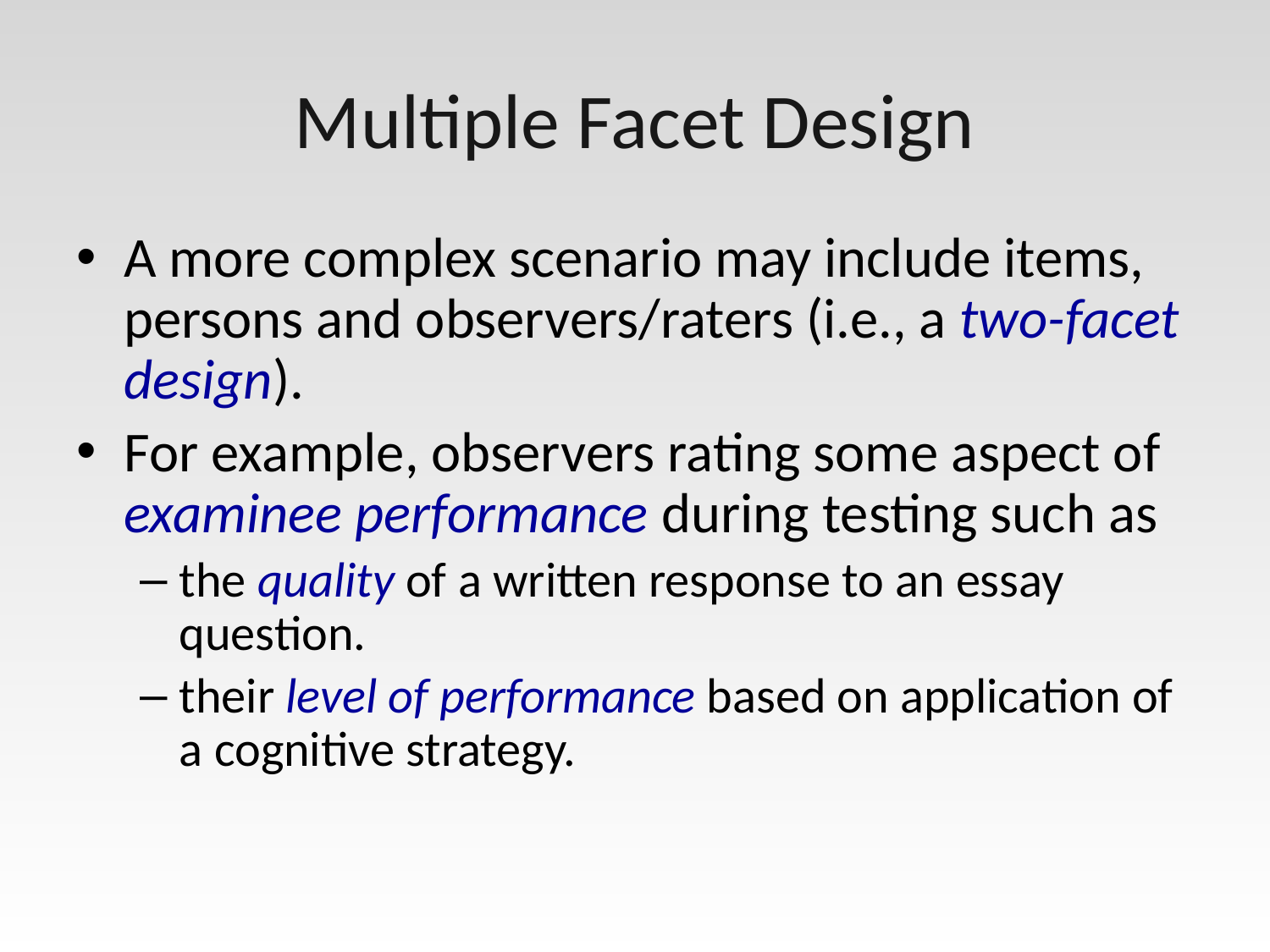

# Multiple Facet Design
A more complex scenario may include items, persons and observers/raters (i.e., a two-facet design).
For example, observers rating some aspect of examinee performance during testing such as
the quality of a written response to an essay question.
their level of performance based on application of a cognitive strategy.